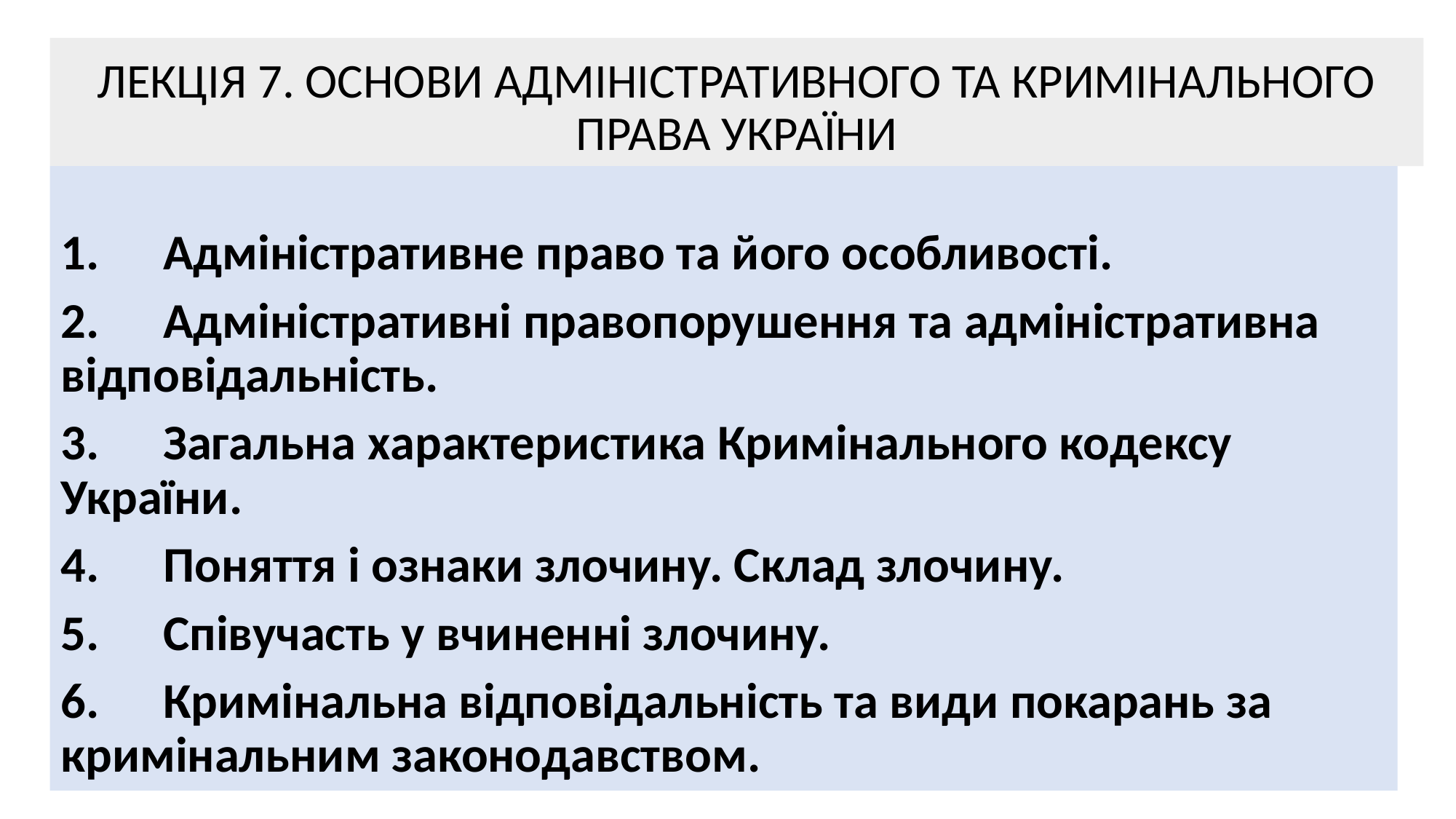

# ЛЕКЦІЯ 7. ОСНОВИ АДМІНІСТРАТИВНОГО ТА КРИМІНАЛЬНОГО ПРАВА УКРАЇНИ

1.	Адміністративне право та його особливості.
2.	Адміністративні правопорушення та адміністративна  відповідальність.
3.	Загальна характеристика Кримінального кодексу України.
4.	Поняття і ознаки злочину. Склад злочину.
5.	Співучасть у вчиненні злочину.
6.	Кримінальна відповідальність та види покарань за кримінальним законодавством.